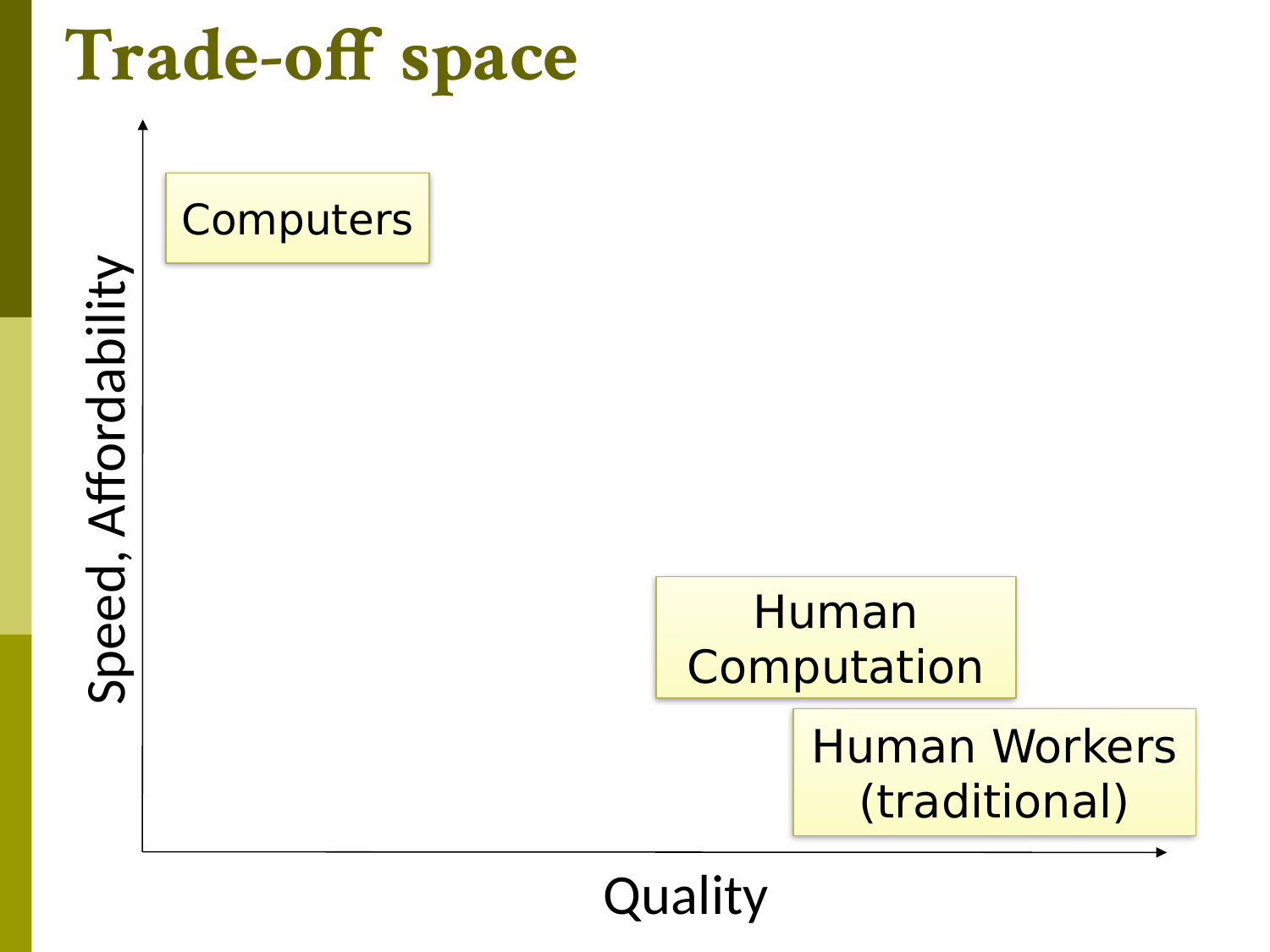

# Trade-off space
Speed, Affordability
Quality
Computers
Human Computation
Human Workers
(traditional)